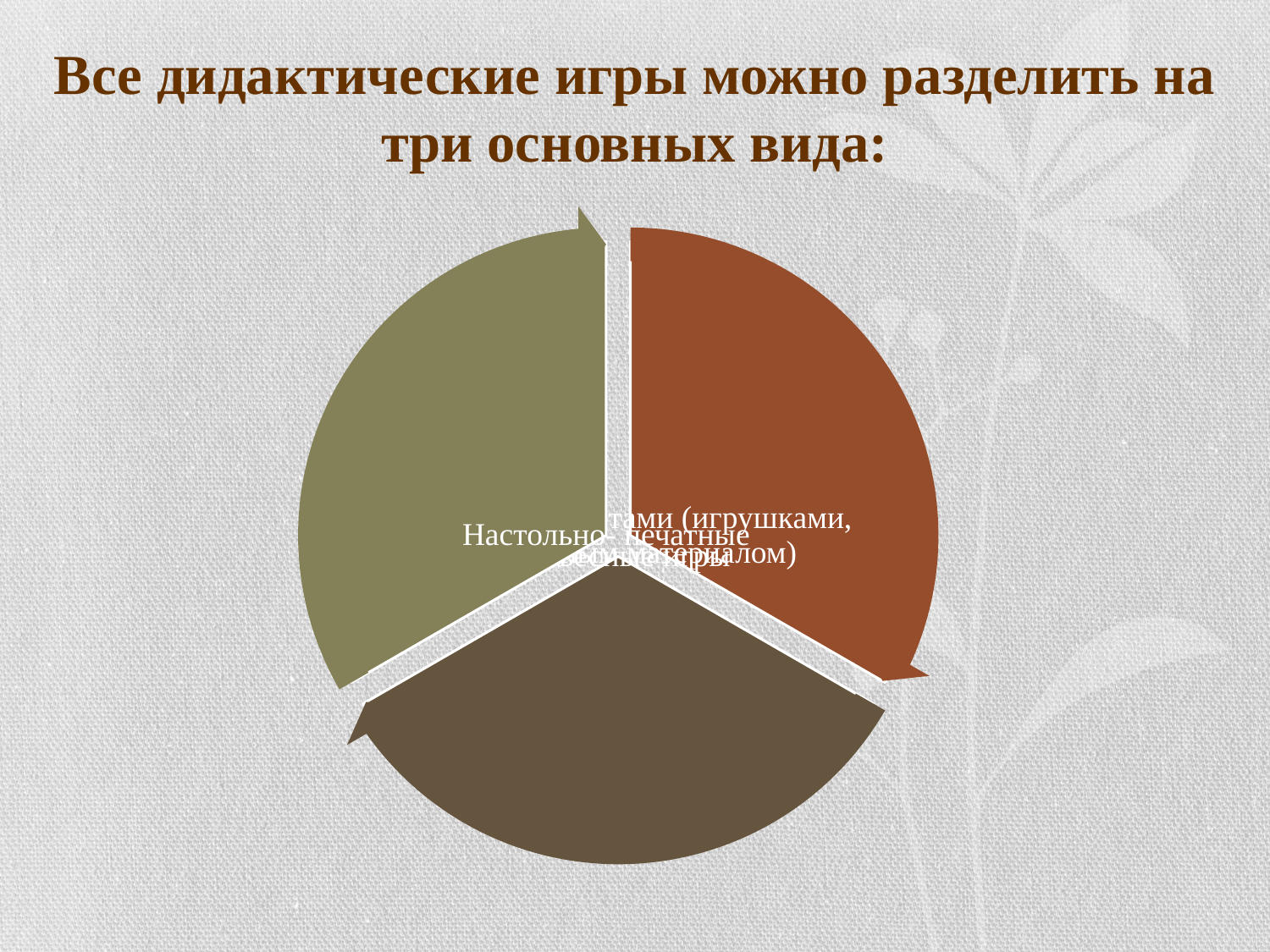

# Все дидактические игры можно разделить на три основных вида:
Игры с предметами (игрушками, природным материалом)
Словесные игры
Настольно- печатные